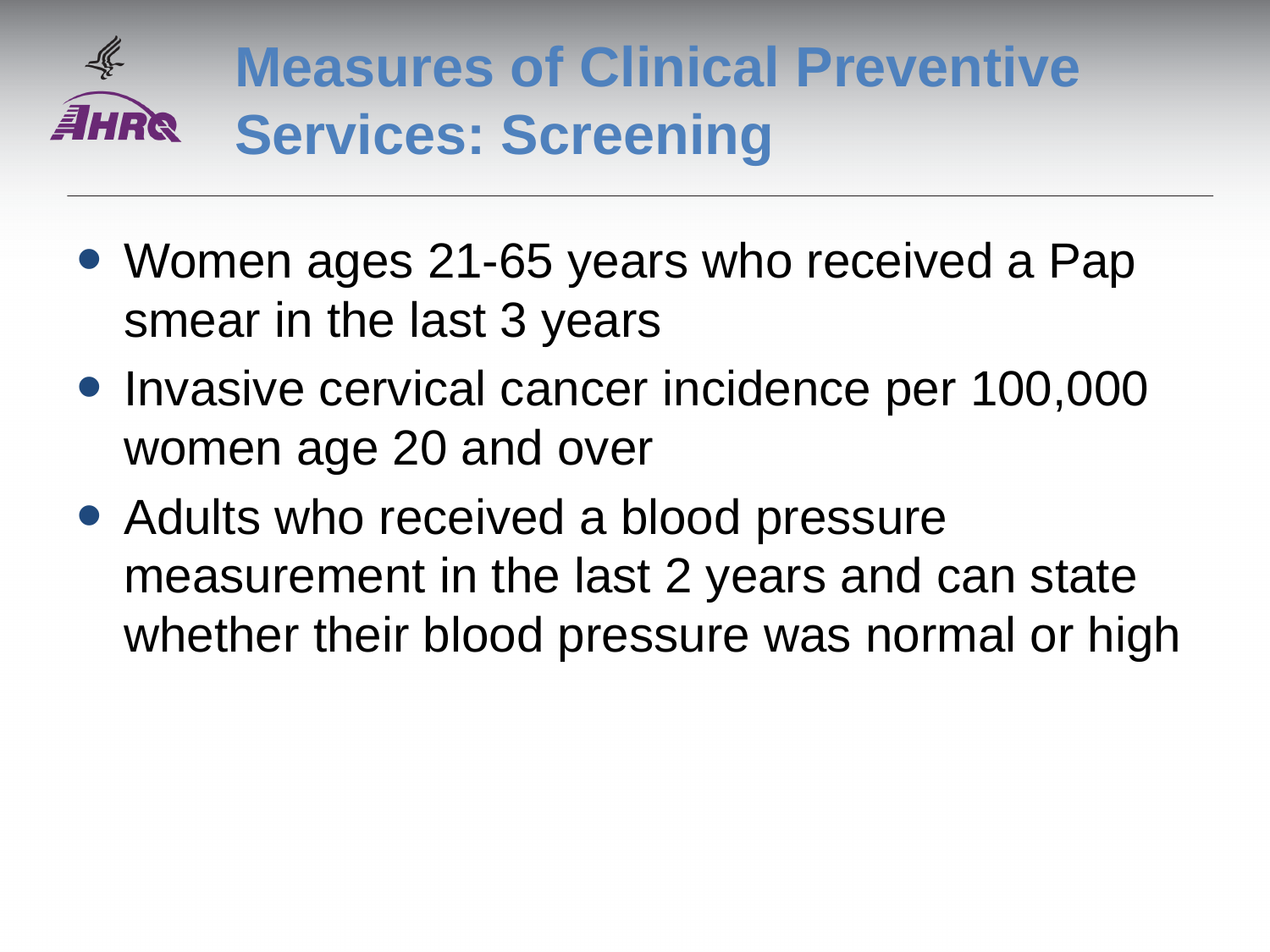

# Measures of Clinical Preventive Services: Screening
Women ages 21-65 years who received a Pap smear in the last 3 years
Invasive cervical cancer incidence per 100,000 women age 20 and over
Adults who received a blood pressure measurement in the last 2 years and can state whether their blood pressure was normal or high